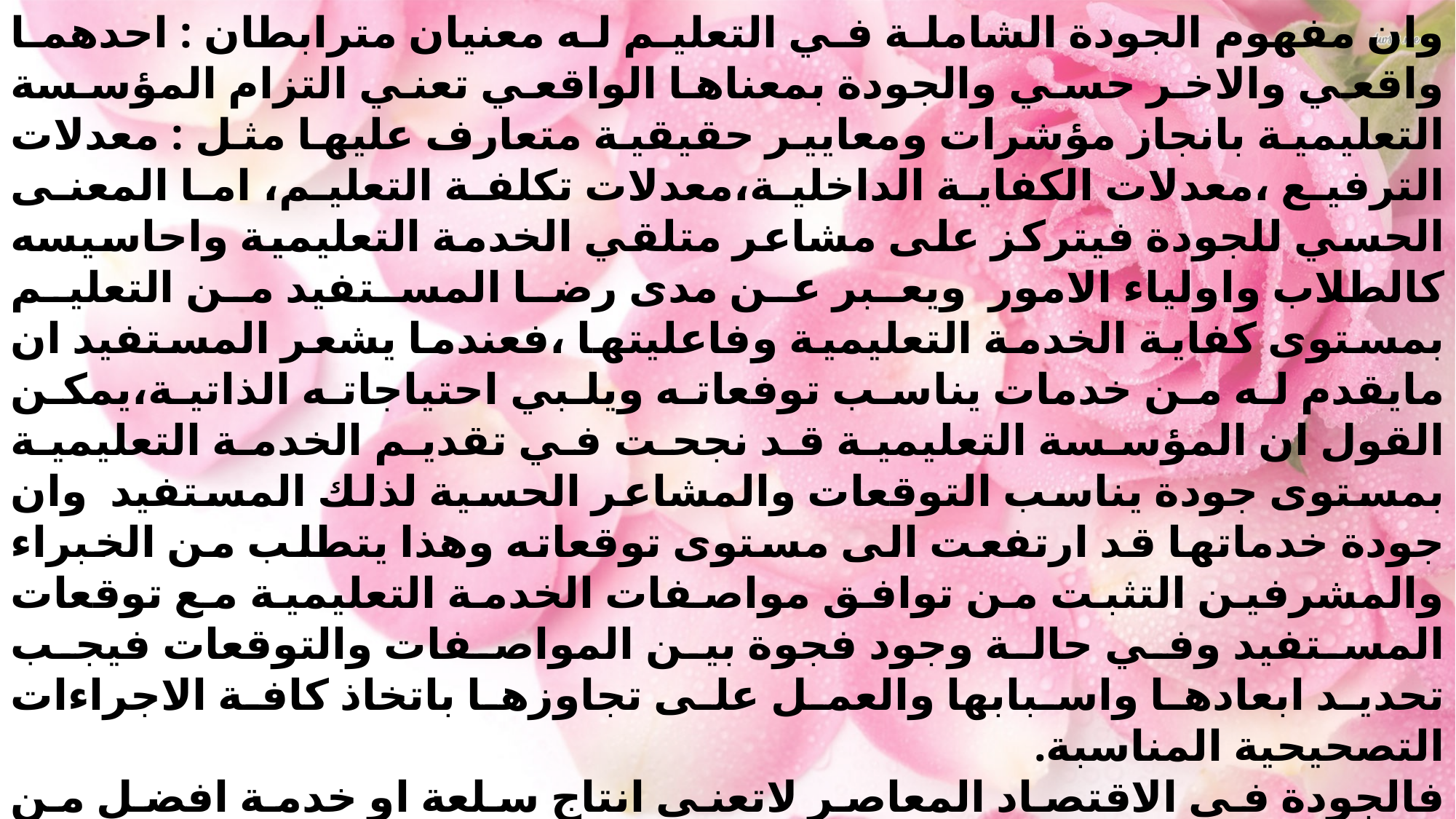

وان مفهوم الجودة الشاملة في التعليم له معنيان مترابطان : احدهما واقعي والاخر حسي والجودة بمعناها الواقعي تعني التزام المؤسسة التعليمية بانجاز مؤشرات ومعايير حقيقية متعارف عليها مثل : معدلات الترفيع ،معدلات الكفاية الداخلية،معدلات تكلفة التعليم، اما المعنى الحسي للجودة فيتركز على مشاعر متلقي الخدمة التعليمية واحاسيسه كالطلاب واولياء الامور  ويعبر عن مدى رضا المستفيد من التعليم بمستوى كفاية الخدمة التعليمية وفاعليتها ،فعندما يشعر المستفيد ان مايقدم له من خدمات يناسب توفعاته ويلبي احتياجاته الذاتية،يمكن القول ان المؤسسة التعليمية قد نجحت في تقديم الخدمة التعليمية بمستوى جودة يناسب التوقعات والمشاعر الحسية لذلك المستفيد  وان جودة خدماتها قد ارتفعت الى مستوى توقعاته وهذا يتطلب من الخبراء والمشرفين التثبت من توافق مواصفات الخدمة التعليمية مع توقعات المستفيد وفي حالة وجود فجوة بين المواصفات والتوقعات فيجب تحديد ابعادها واسبابها والعمل على تجاوزها باتخاذ كافة الاجراءات التصحيحية المناسبة.
فالجودة في الاقتصاد المعاصر لاتعني انتاج سلعة او خدمة افضل من نظيرتها المتاحة وانما تحقيق رضا المستفيد عن السلعة او الخدمة .